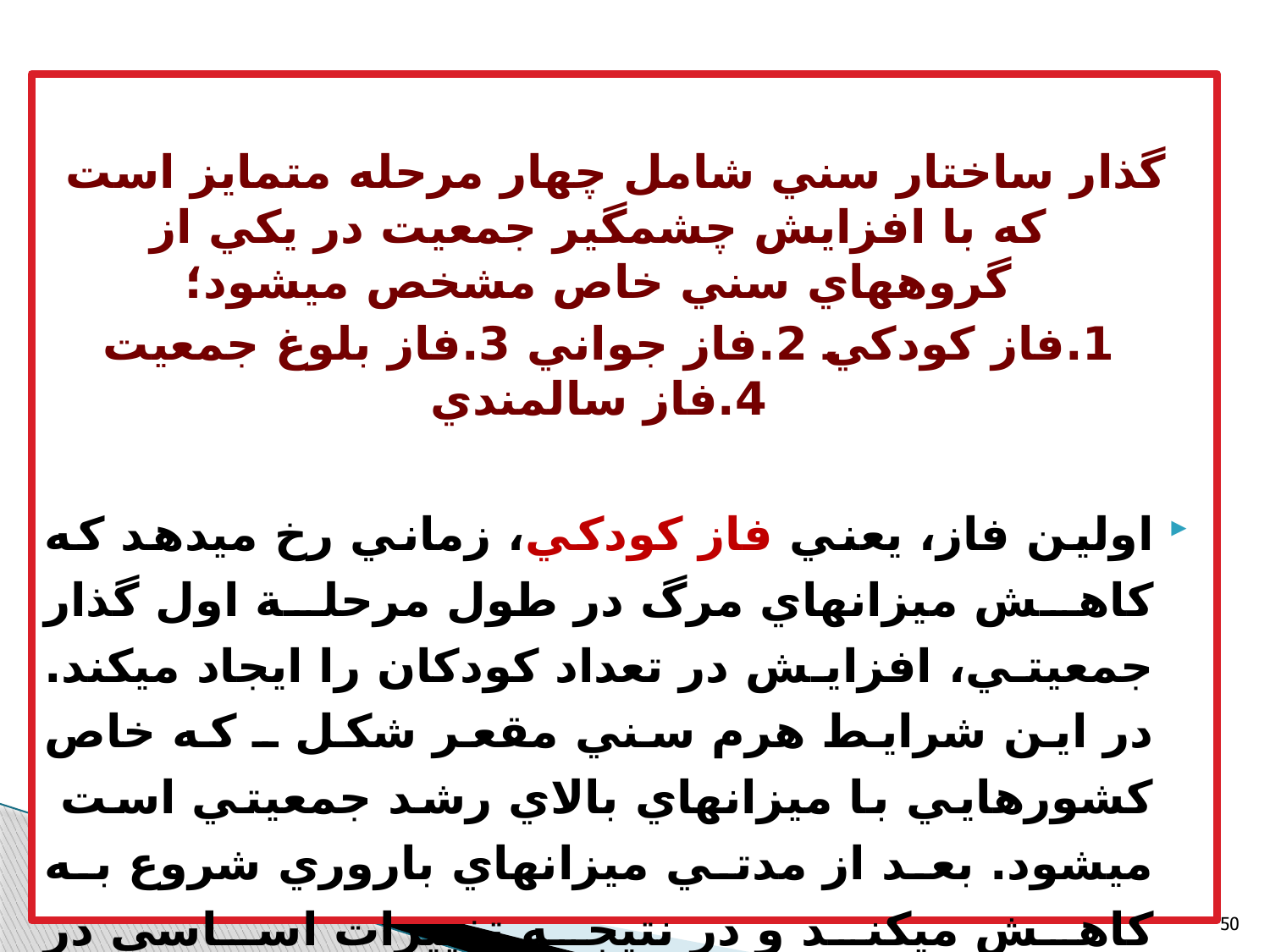

گذار ساختار سني شامل چهار مرحله متمايز است که با افزايش چشمگير جمعيت در يکي از گروههاي سني خاص مشخص ميشود؛
 1.فاز کودکي 2.فاز جواني 3.فاز بلوغ جمعيت 4.فاز سالمندي

اولين فاز، يعني فاز کودکي، زماني رخ ميدهد که کاهش ميزانهاي مرگ در طول مرحلة اول گذار جمعيتي، افزايش در تعداد کودکان را ايجاد ميکند. در اين شرايط هرم سني مقعر شکل ـ که خاص کشورهايي با ميزانهاي بالاي رشد جمعيتي است  ميشود. بعد از مدتي ميزانهاي باروري شروع به کاهش ميکند و در نتيجه تغييرات اساسي در ساختار سني جمعيت آغاز ميشود.

50